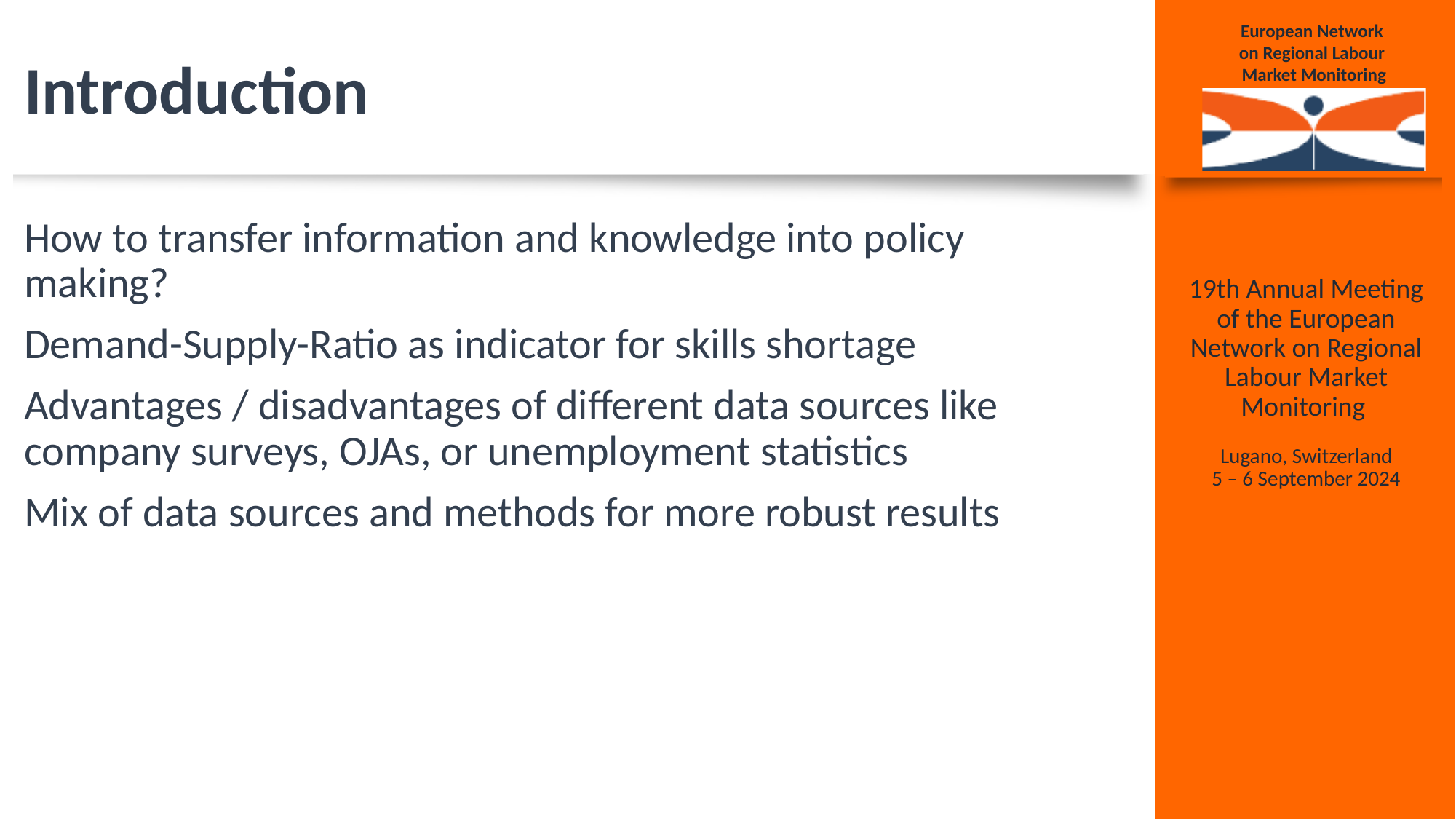

# Introduction
How to transfer information and knowledge into policy making?
Demand-Supply-Ratio as indicator for skills shortage
Advantages / disadvantages of different data sources like company surveys, OJAs, or unemployment statistics
Mix of data sources and methods for more robust results